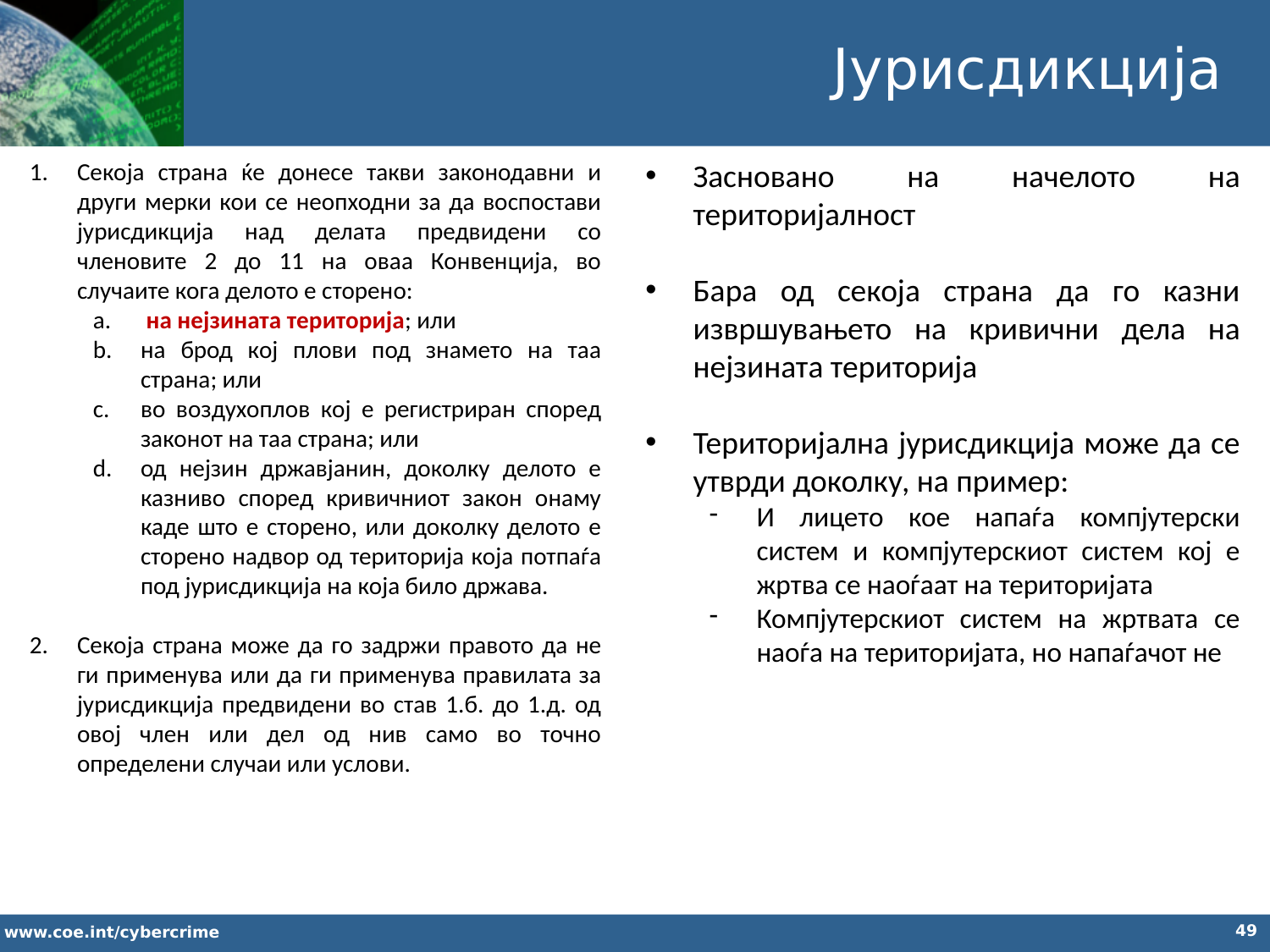

Јурисдикција
Секоја страна ќе донесе такви законодавни и други мерки кои се неопходни за да воспостави јурисдикција над делата предвидени со членовите 2 до 11 на оваа Конвенција, во случаите кога делото е сторено:
 на нејзината територија; или
на брод кој плови под знамето на таа страна; или
во воздухоплов кој е регистриран според законот на таа страна; или
од нејзин државјанин, доколку делото е казниво според кривичниот закон онаму каде што е сторено, или доколку делото е сторено надвор од територија која потпаѓа под јурисдикција на која било држава.

Секоја страна може да го задржи правото да не ги применува или да ги применува правилата за јурисдикција предвидени во став 1.б. до 1.д. од овој член или дел од нив само во точно определени случаи или услови.
Засновано на начелото на територијалност

Бара од секоја страна да го казни извршувањето на кривични дела на нејзината територија

Територијална јурисдикција може да се утврди доколку, на пример:
И лицето кое напаѓа компјутерски систем и компјутерскиот систем кој е жртва се наоѓаат на територијата
Компјутерскиот систем на жртвата се наоѓа на територијата, но напаѓачот не